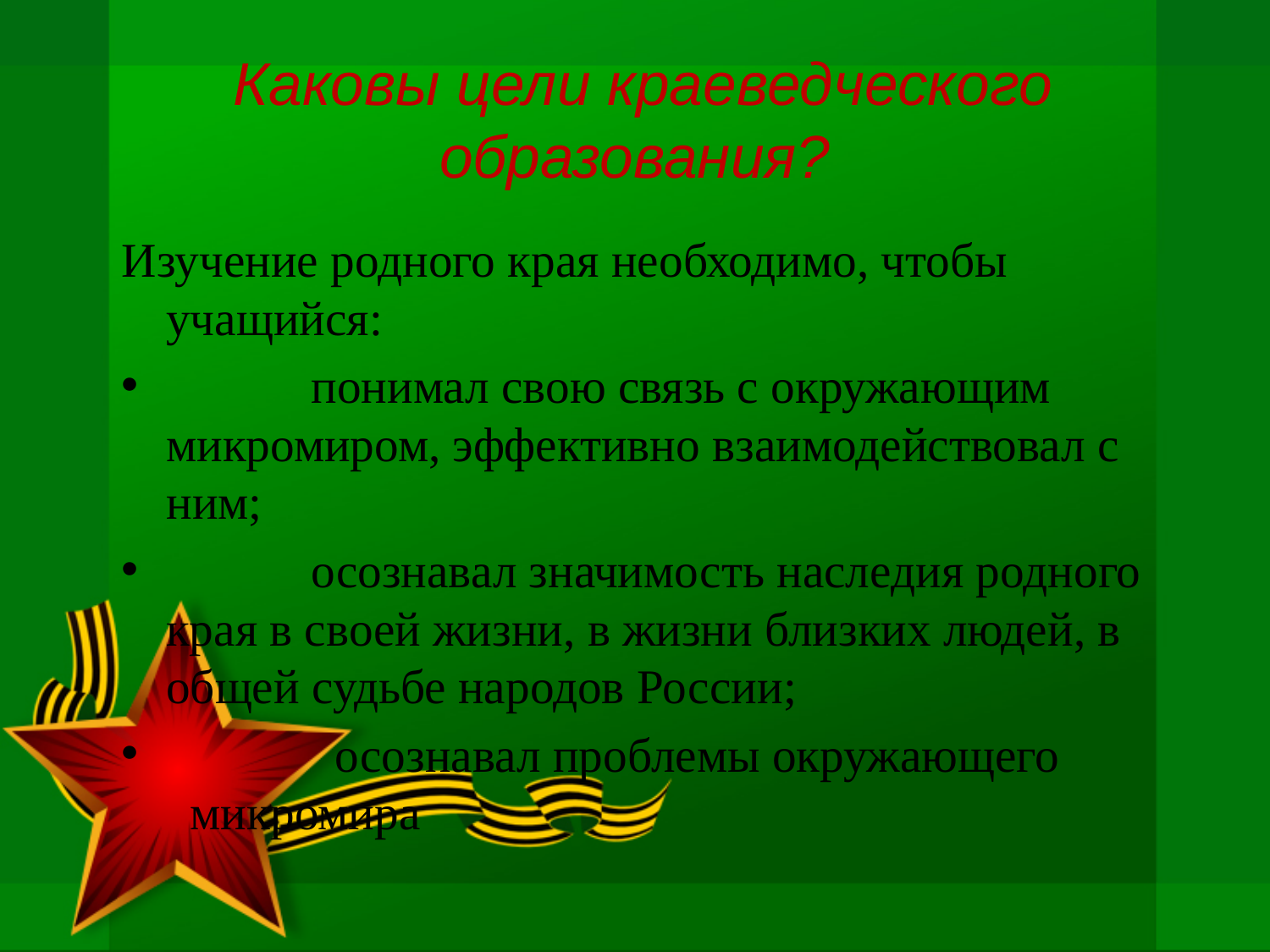

# Каковы цели краеведческого образования?
Изучение родного края необходимо, чтобы учащийся:
            понимал свою связь с окружающим микромиром, эффективно взаимодействовал с ним;
            осознавал значимость наследия родного края в своей жизни, в жизни близких людей, в общей судьбе народов России;
              осознавал проблемы окружающего          микромира